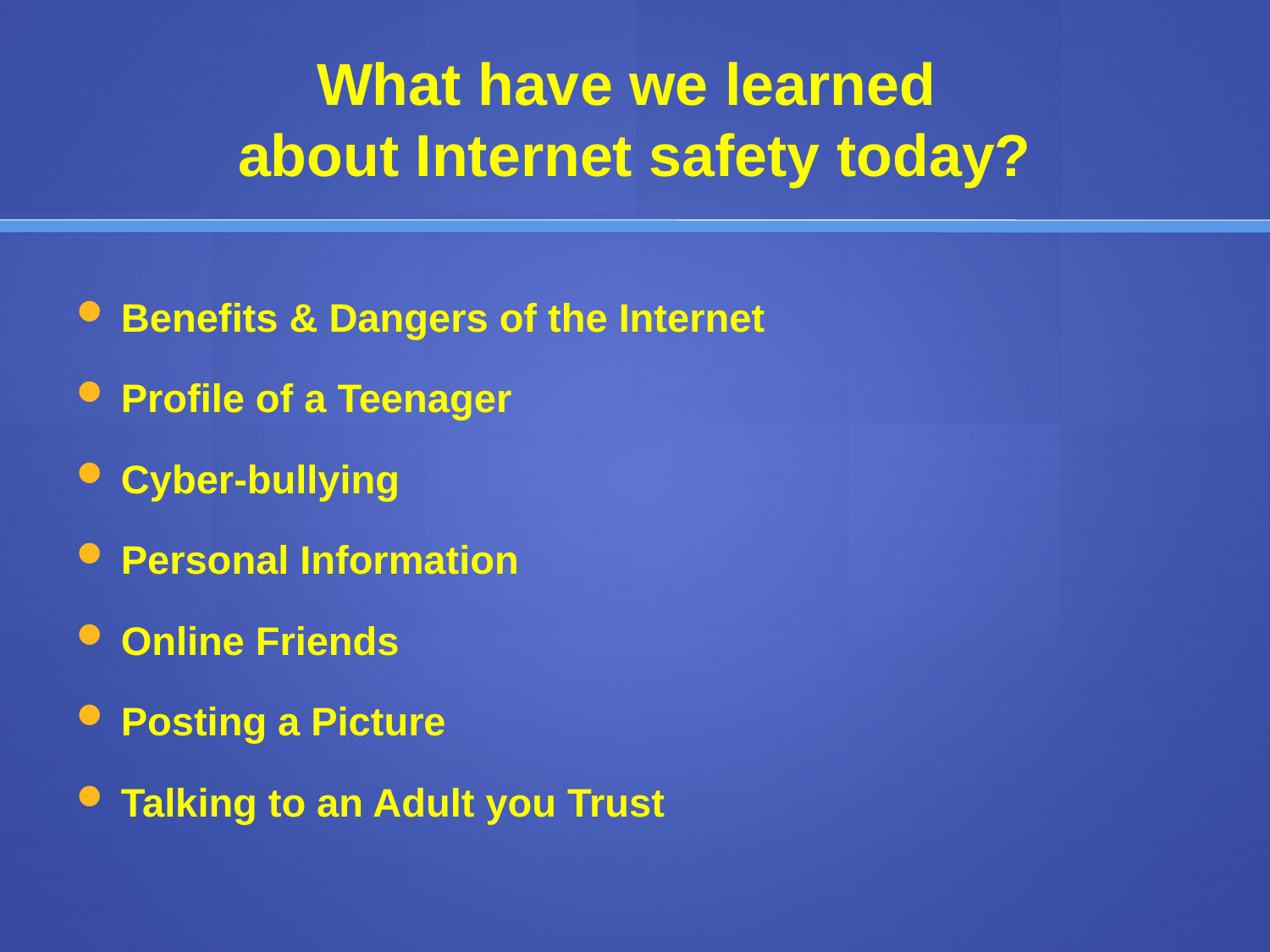

# What have we learned about Internet safety today?
Benefits & Dangers of the Internet
Profile of a Teenager
Cyber-bullying
Personal Information
Online Friends
Posting a Picture
Talking to an Adult you Trust